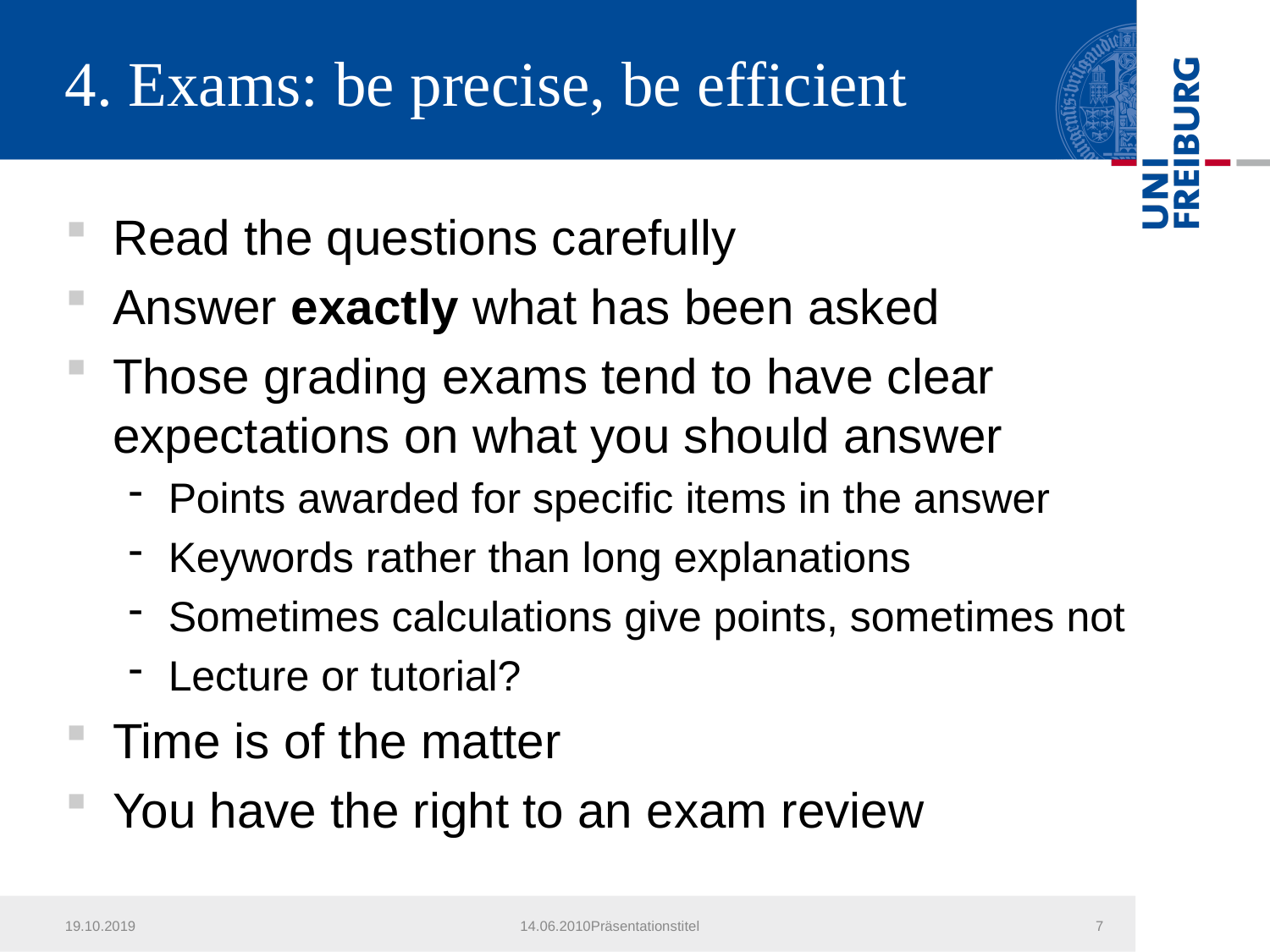

# 4. Exams: be precise, be efficient
Read the questions carefully
Answer exactly what has been asked
Those grading exams tend to have clear expectations on what you should answer
Points awarded for specific items in the answer
Keywords rather than long explanations
Sometimes calculations give points, sometimes not
Lecture or tutorial?
Time is of the matter
You have the right to an exam review

19.10.2019
14.06.2010Präsentationstitel
7